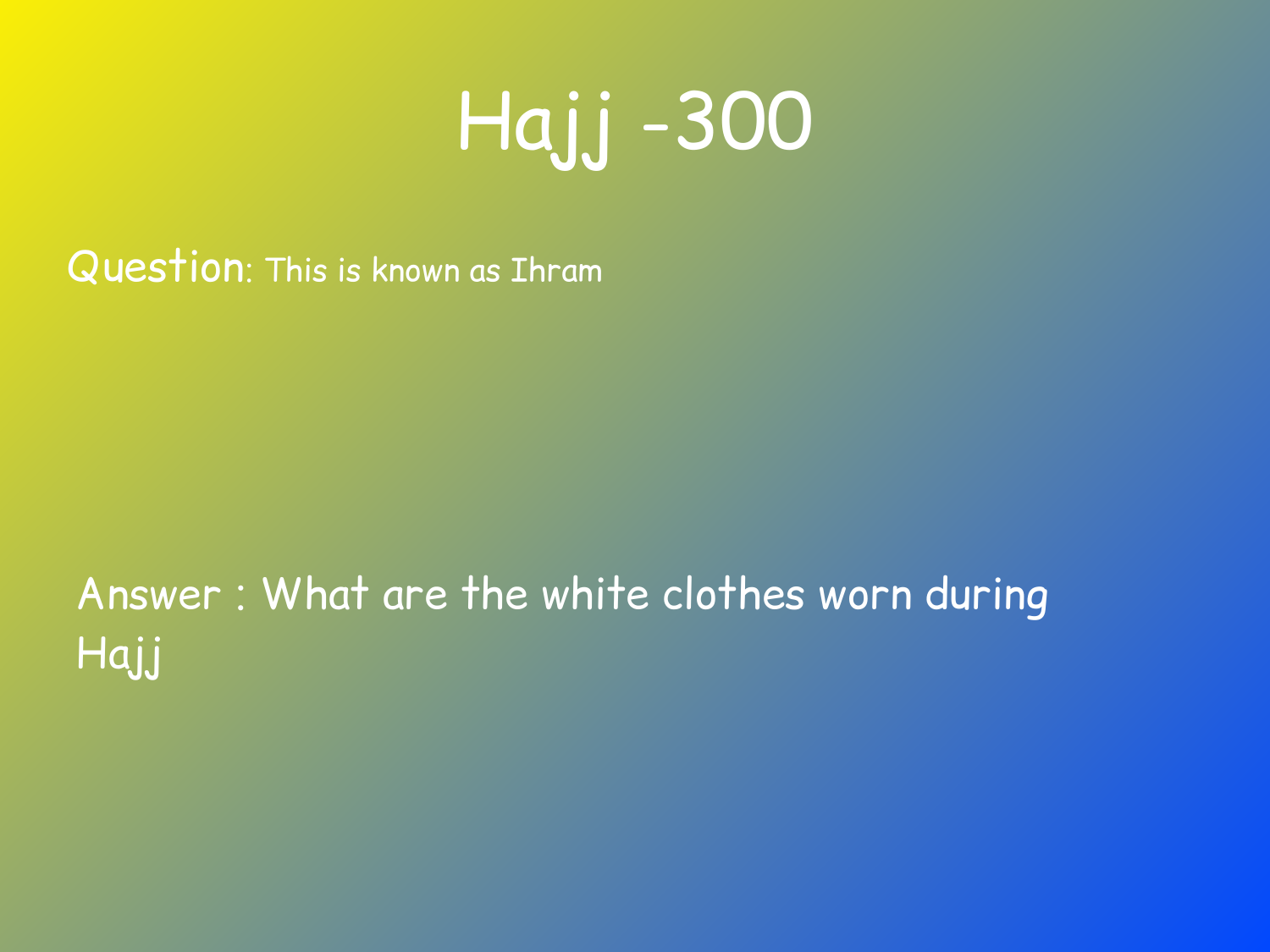

# Hajj -300
Question: This is known as Ihram

Answer : What are the white clothes worn during Hajj